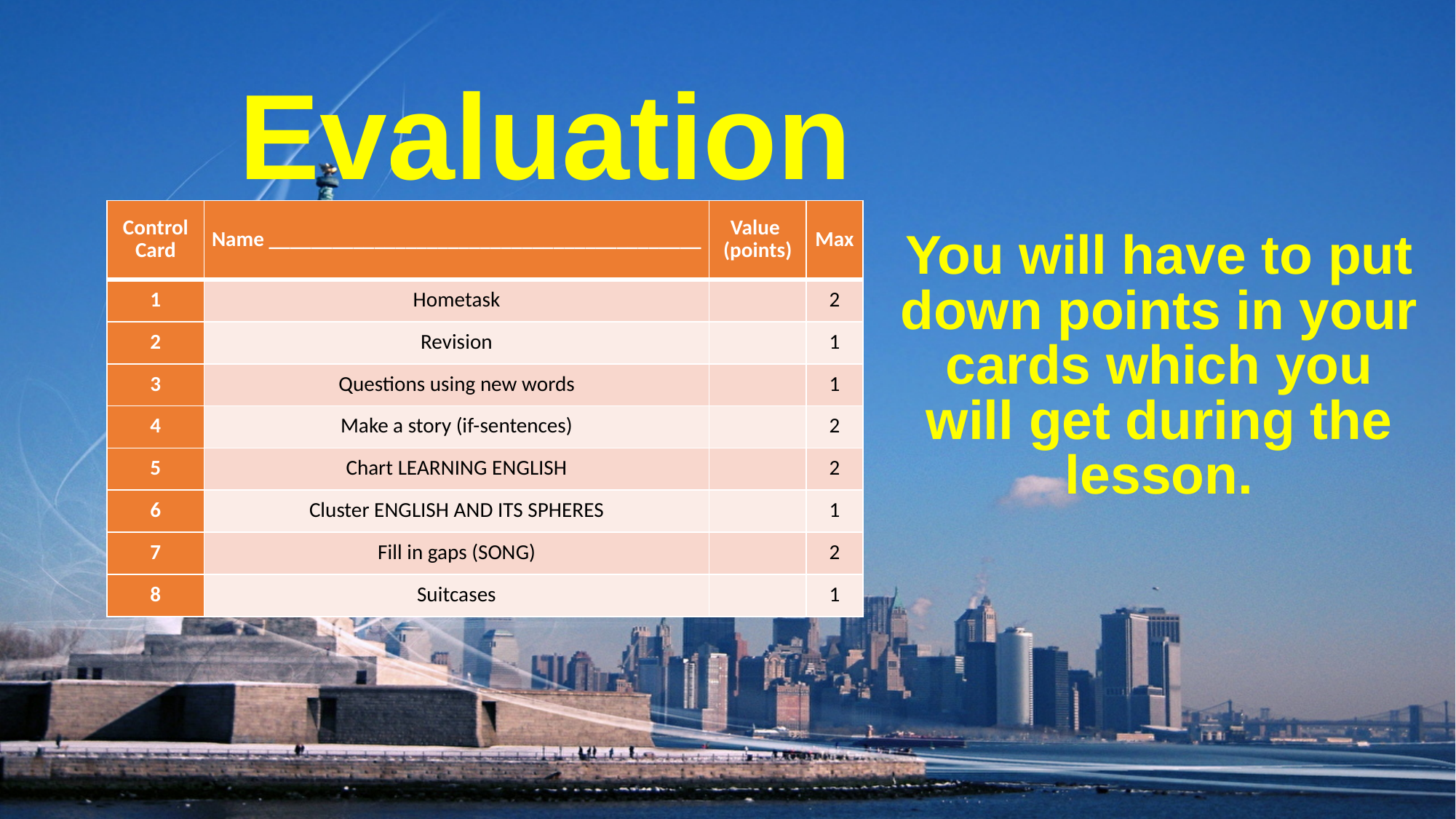

# Evaluation
| Control Card | Name \_\_\_\_\_\_\_\_\_\_\_\_\_\_\_\_\_\_\_\_\_\_\_\_\_\_\_\_\_\_\_\_\_\_\_\_\_\_\_\_\_ | Value (points) | Max |
| --- | --- | --- | --- |
| 1 | Hometask |  | 2 |
| 2 | Revision |  | 1 |
| 3 | Questions using new words |  | 1 |
| 4 | Make a story (if-sentences) |  | 2 |
| 5 | Chart LEARNING ENGLISH |  | 2 |
| 6 | Cluster ENGLISH AND ITS SPHERES |  | 1 |
| 7 | Fill in gaps (SONG) |  | 2 |
| 8 | Suitcases |  | 1 |
You will have to put down points in your cards which you will get during the lesson.